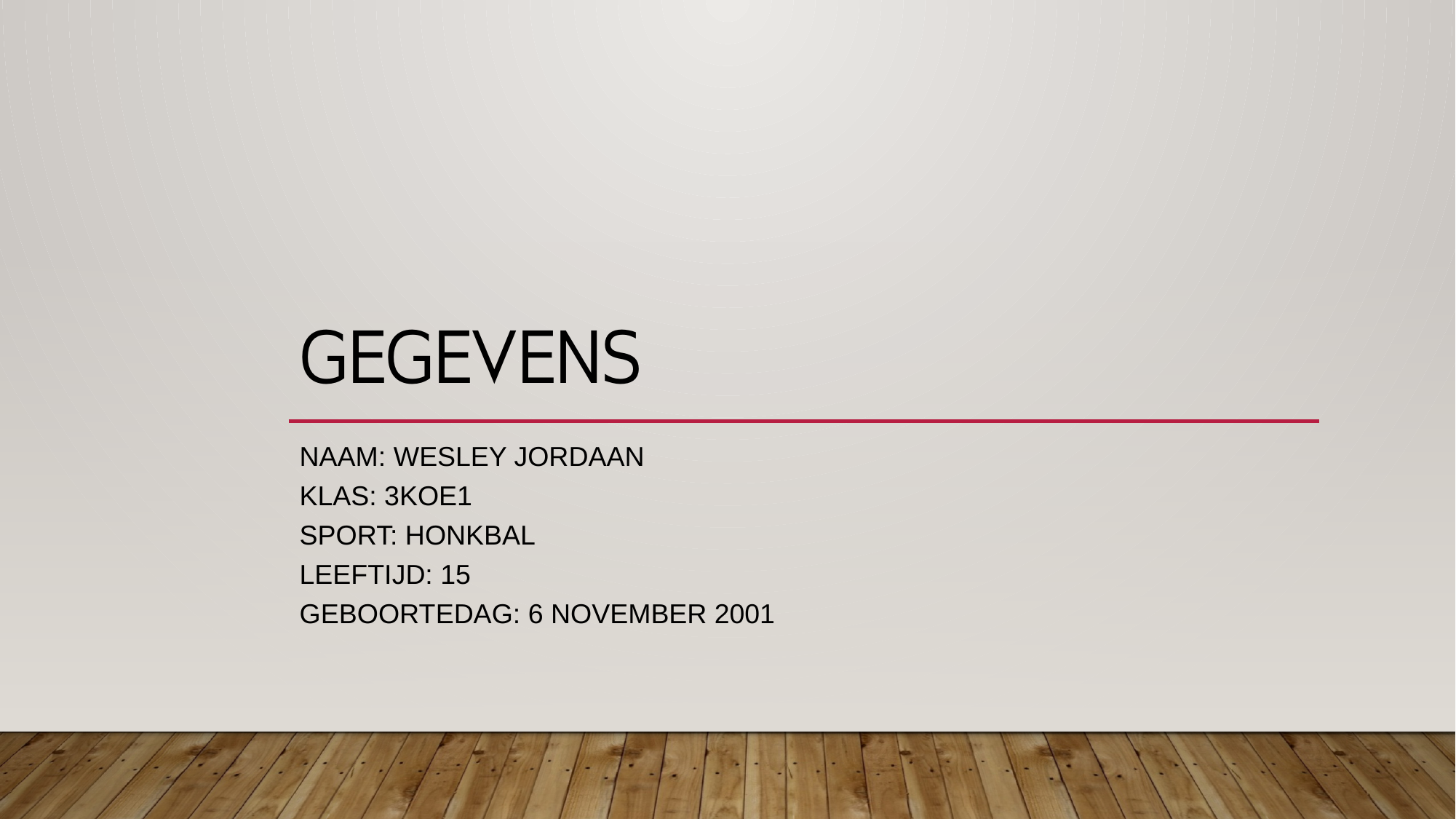

# Gegevens
Naam: Wesley Jordaan
Klas: 3koe1
Sport: Honkbal
Leeftijd: 15
geboortedag: 6 november 2001